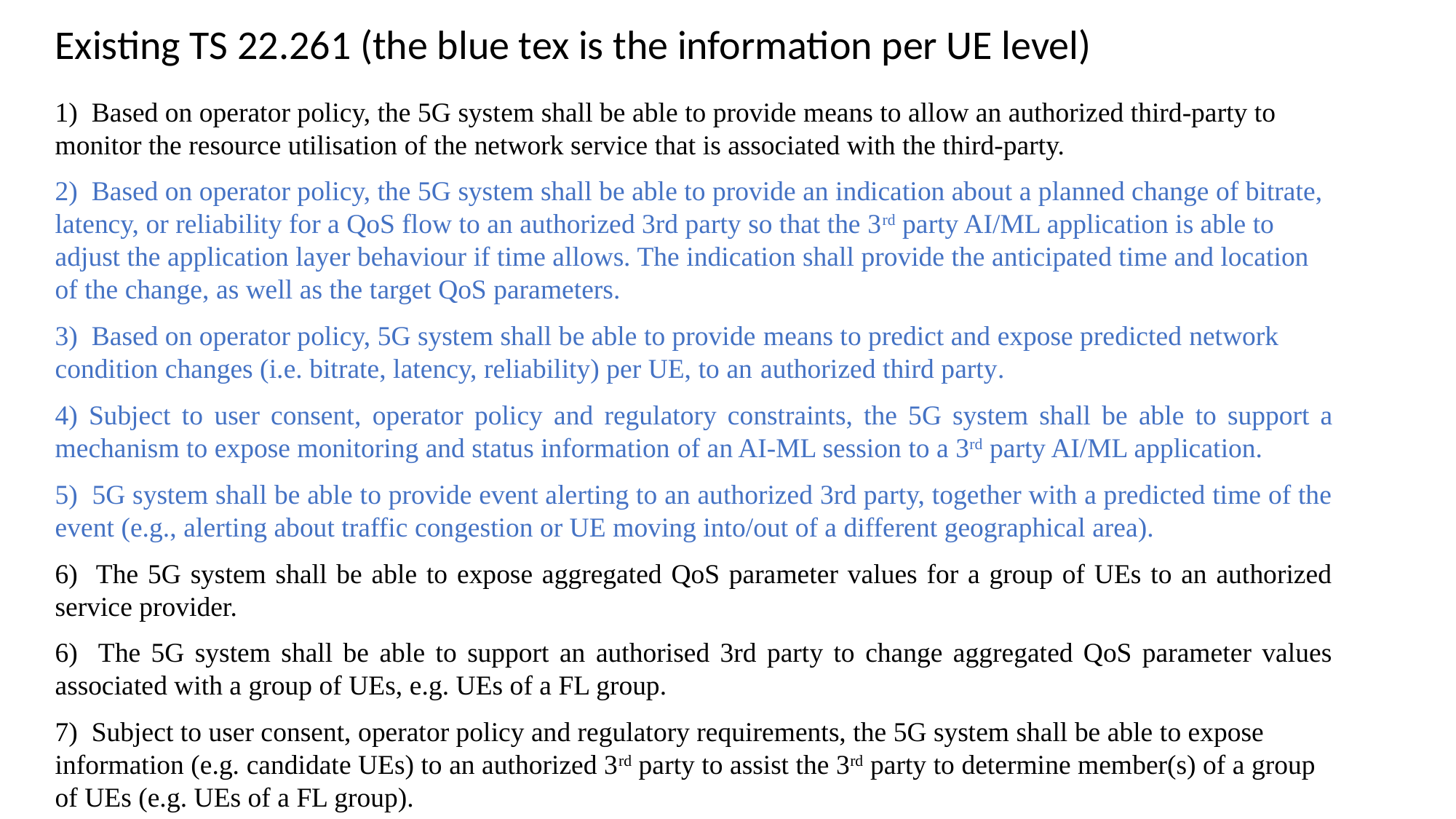

# Existing TS 22.261 (the blue tex is the information per UE level)
1)  Based on operator policy, the 5G system shall be able to provide means to allow an authorized third-party to monitor the resource utilisation of the network service that is associated with the third-party.
2)  Based on operator policy, the 5G system shall be able to provide an indication about a planned change of bitrate, latency, or reliability for a QoS flow to an authorized 3rd party so that the 3rd party AI/ML application is able to adjust the application layer behaviour if time allows. The indication shall provide the anticipated time and location of the change, as well as the target QoS parameters.
3)  Based on operator policy, 5G system shall be able to provide means to predict and expose predicted network condition changes (i.e. bitrate, latency, reliability) per UE, to an authorized third party.
4) Subject to user consent, operator policy and regulatory constraints, the 5G system shall be able to support a mechanism to expose monitoring and status information of an AI-ML session to a 3rd party AI/ML application.
5)  5G system shall be able to provide event alerting to an authorized 3rd party, together with a predicted time of the event (e.g., alerting about traffic congestion or UE moving into/out of a different geographical area).
6)  The 5G system shall be able to expose aggregated QoS parameter values for a group of UEs to an authorized service provider.
6)  The 5G system shall be able to support an authorised 3rd party to change aggregated QoS parameter values associated with a group of UEs, e.g. UEs of a FL group.
7)  Subject to user consent, operator policy and regulatory requirements, the 5G system shall be able to expose information (e.g. candidate UEs) to an authorized 3rd party to assist the 3rd party to determine member(s) of a group of UEs (e.g. UEs of a FL group).